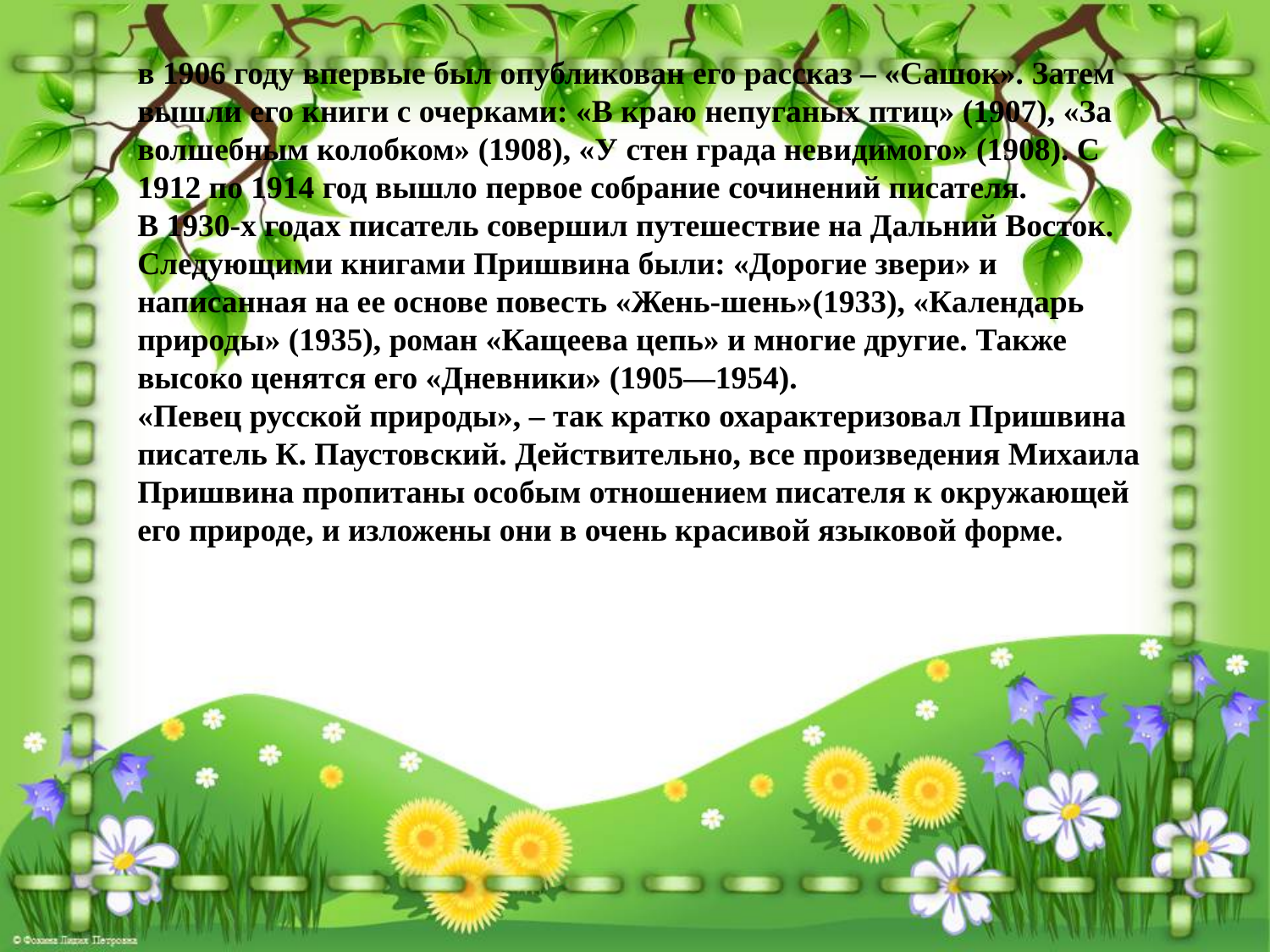

в 1906 году впервые был опубликован его рассказ – «Сашок». Затем вышли его книги с очерками: «В краю непуганых птиц» (1907), «За волшебным колобком» (1908), «У стен града невидимого» (1908). С 1912 по 1914 год вышло первое собрание сочинений писателя.
В 1930-х годах писатель совершил путешествие на Дальний Восток. Следующими книгами Пришвина были: «Дорогие звери» и написанная на ее основе повесть «Жень-шень»(1933), «Календарь природы» (1935), роман «Кащеева цепь» и многие другие. Также высоко ценятся его «Дневники» (1905—1954).
«Певец русской природы», – так кратко охарактеризовал Пришвина писатель К. Паустовский. Действительно, все произведения Михаила Пришвина пропитаны особым отношением писателя к окружающей его природе, и изложены они в очень красивой языковой форме.